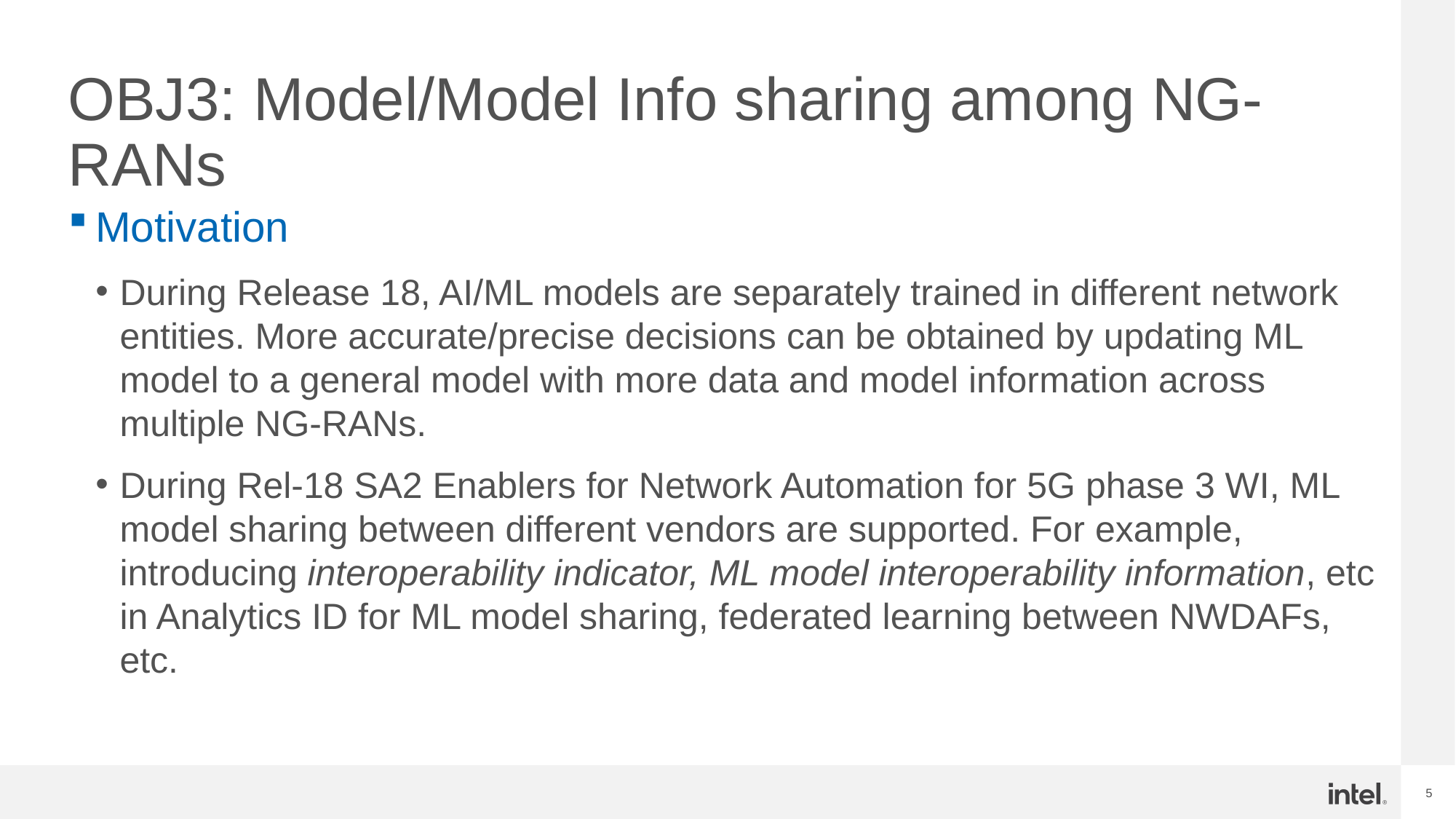

# OBJ3: Model/Model Info sharing among NG-RANs
Motivation
During Release 18, AI/ML models are separately trained in different network entities. More accurate/precise decisions can be obtained by updating ML model to a general model with more data and model information across multiple NG-RANs.
During Rel-18 SA2 Enablers for Network Automation for 5G phase 3 WI, ML model sharing between different vendors are supported. For example, introducing interoperability indicator, ML model interoperability information, etc in Analytics ID for ML model sharing, federated learning between NWDAFs, etc.